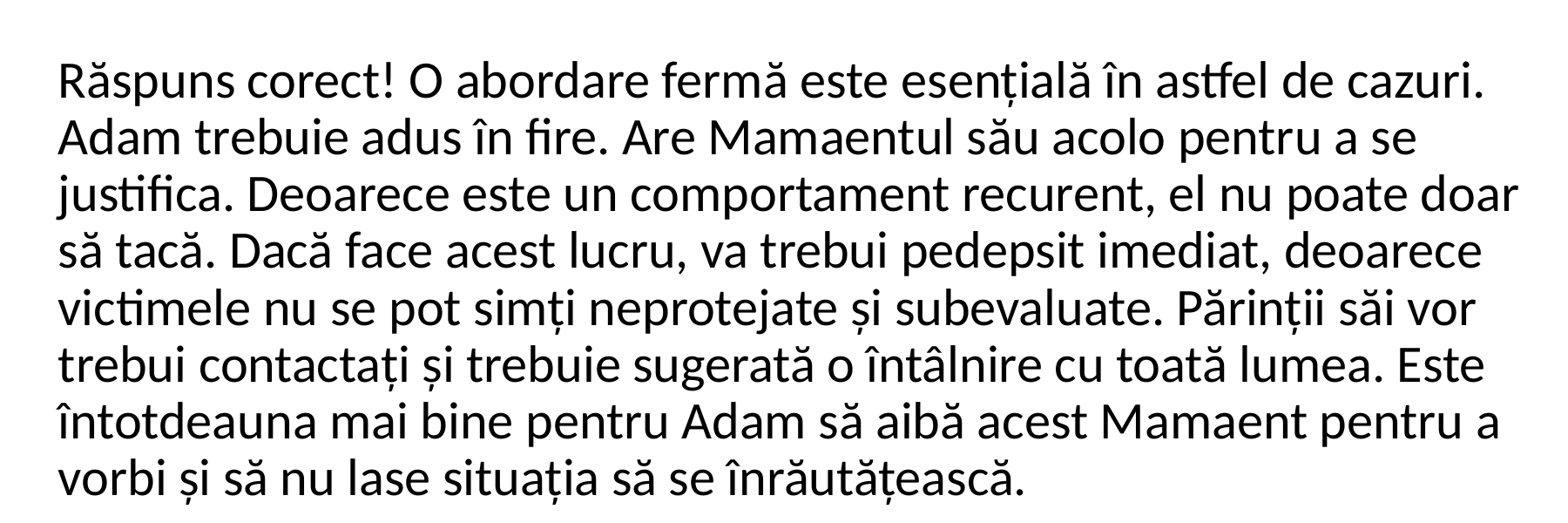

Răspuns corect! O abordare fermă este esențială în astfel de cazuri. Adam trebuie adus în fire. Are Mamaentul său acolo pentru a se justifica. Deoarece este un comportament recurent, el nu poate doar să tacă. Dacă face acest lucru, va trebui pedepsit imediat, deoarece victimele nu se pot simți neprotejate și subevaluate. Părinții săi vor trebui contactați și trebuie sugerată o întâlnire cu toată lumea. Este întotdeauna mai bine pentru Adam să aibă acest Mamaent pentru a vorbi și să nu lase situația să se înrăutățească.